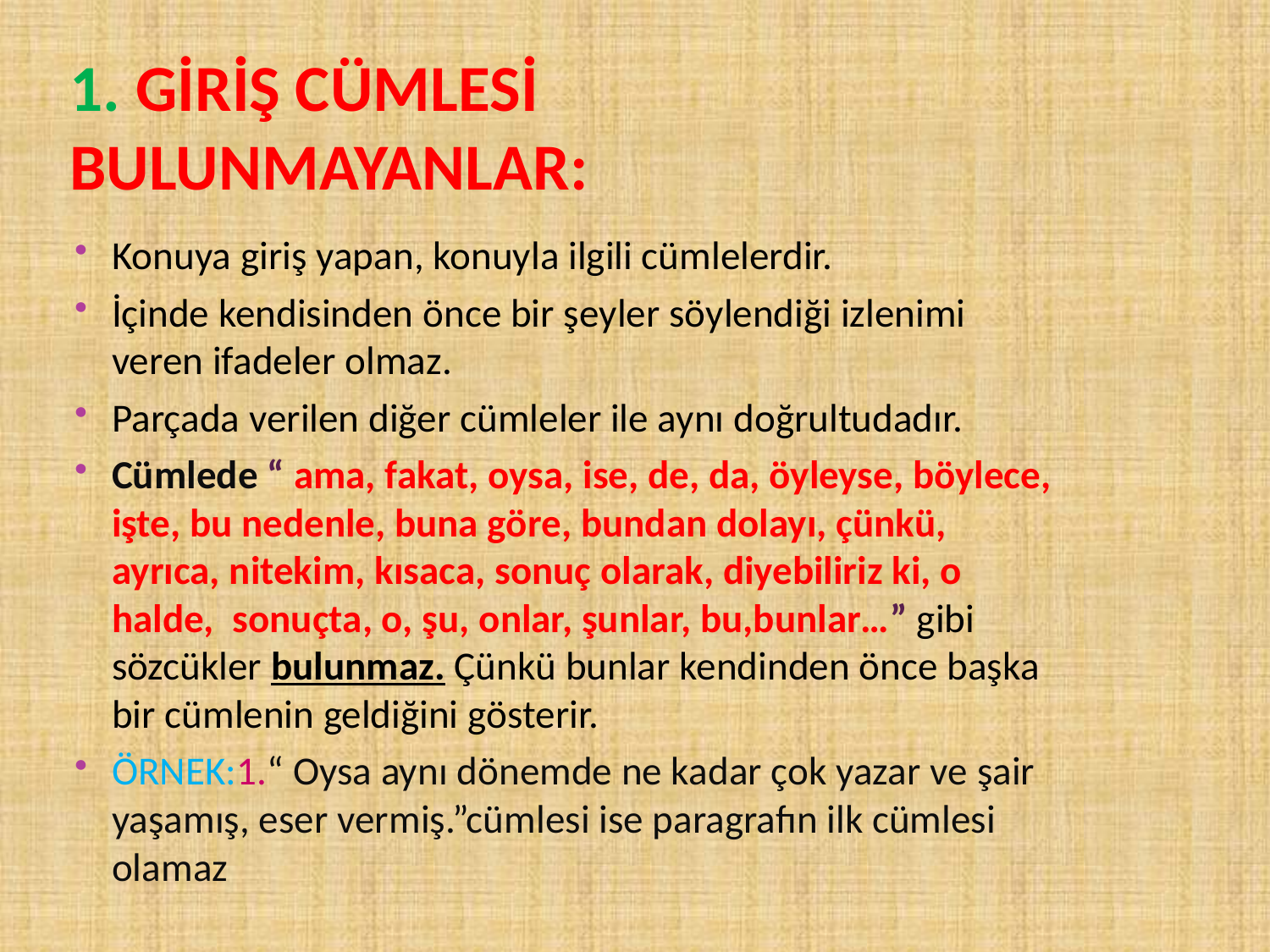

# 1. GİRİŞ CÜMLESİ BULUNMAYANLAR:
Konuya giriş yapan, konuyla ilgili cümlelerdir.
İçinde kendisinden önce bir şeyler söylendiği izlenimi veren ifadeler olmaz.
Parçada verilen diğer cümleler ile aynı doğrultudadır.
Cümlede “ ama, fakat, oysa, ise, de, da, öyleyse, böylece, işte, bu nedenle, buna göre, bundan dolayı, çünkü, ayrıca, nitekim, kısaca, sonuç olarak, diyebiliriz ki, o halde,  sonuçta, o, şu, onlar, şunlar, bu,bunlar…” gibi sözcükler bulunmaz. Çünkü bunlar kendinden önce başka bir cümlenin geldiğini gösterir.
ÖRNEK:1.“ Oysa aynı dönemde ne kadar çok yazar ve şair yaşamış, eser vermiş.”cümlesi ise paragrafın ilk cümlesi olamaz